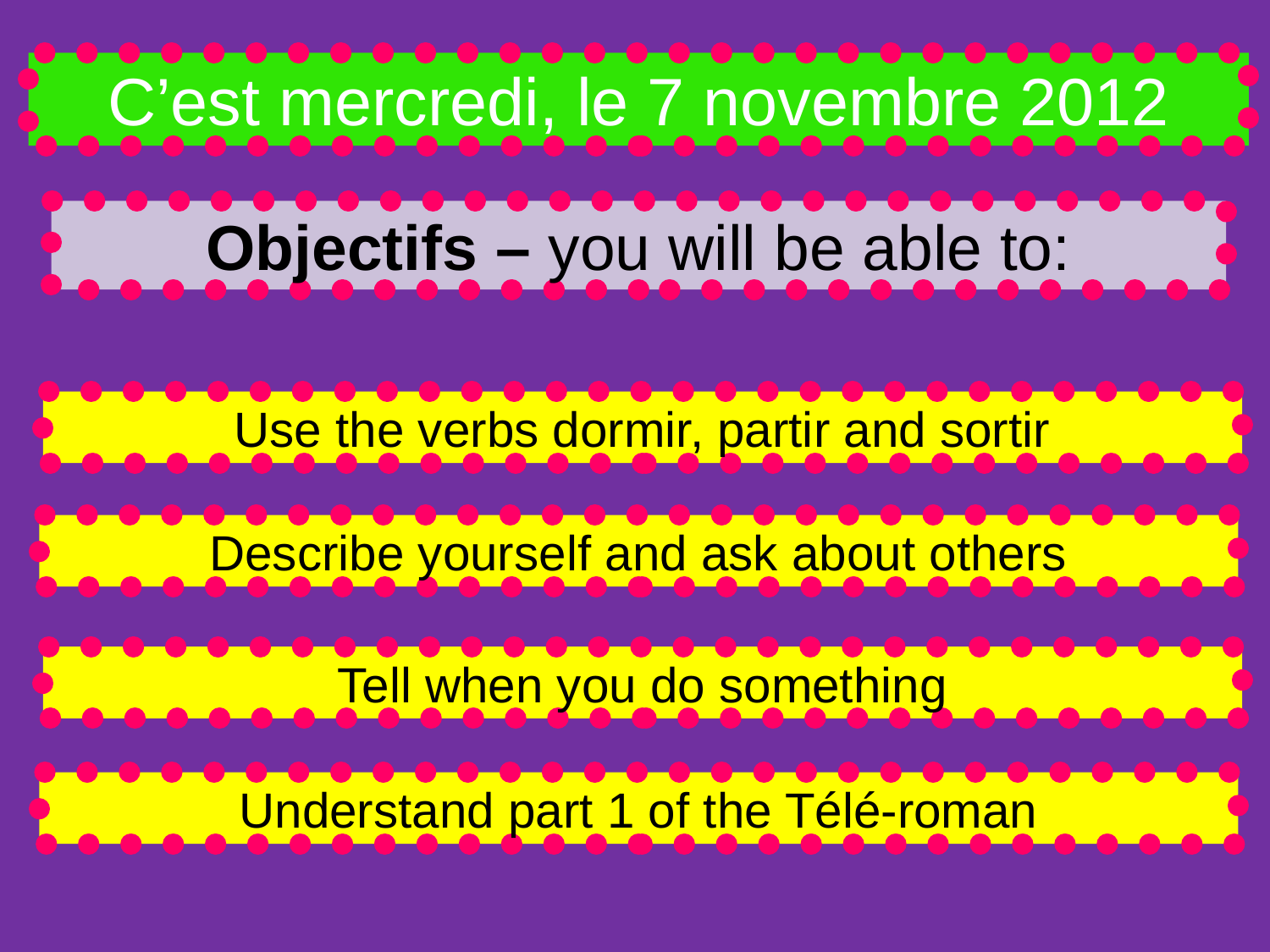

C’est mercredi, le 7 novembre 2012
Objectifs – you will be able to:
Use the verbs dormir, partir and sortir
Describe yourself and ask about others
Tell when you do something
Understand part 1 of the Télé-roman